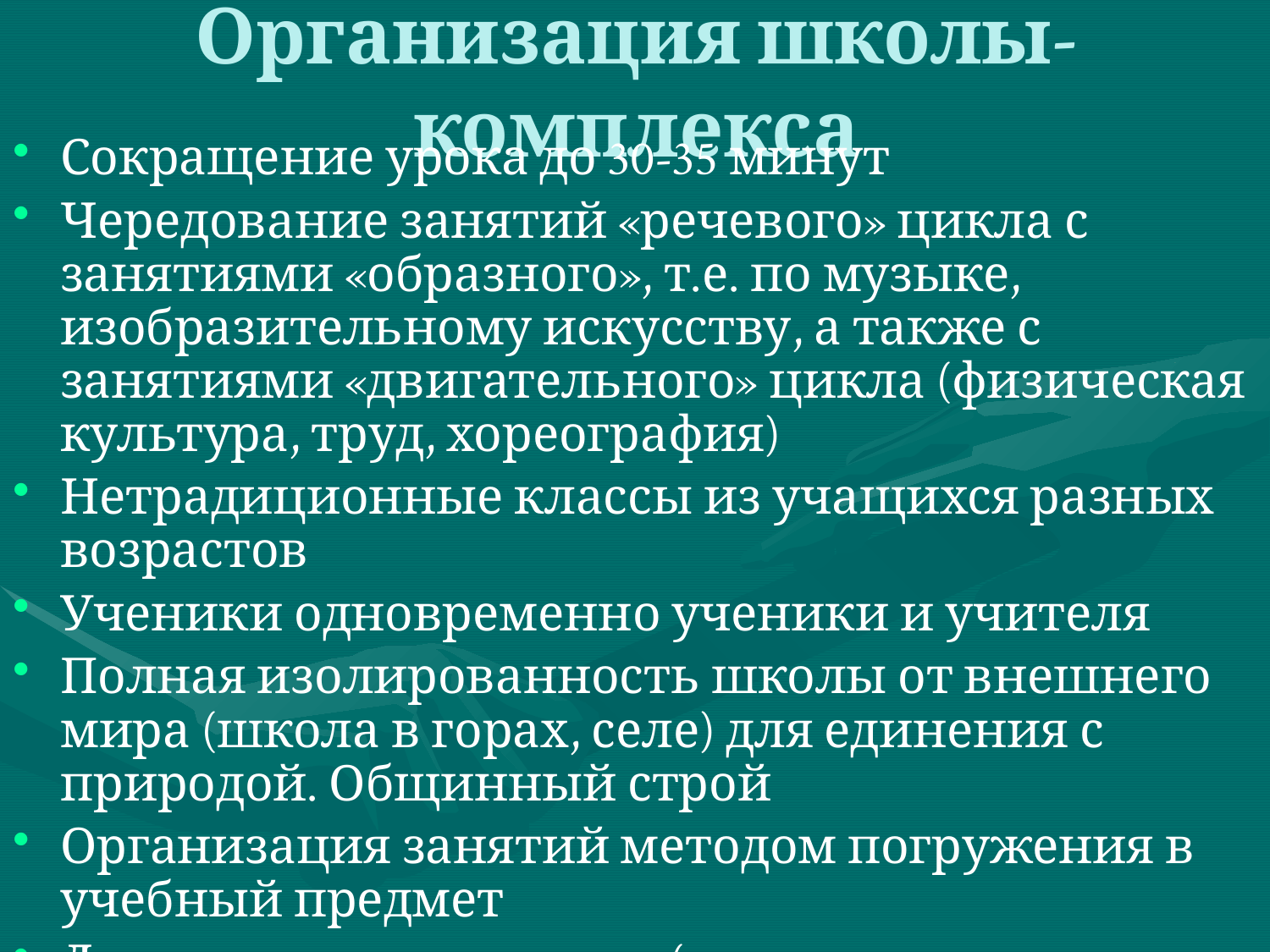

# Организация школы-комплекса
Сокращение урока до 30-35 минут
Чередование занятий «речевого» цикла с занятиями «образного», т.е. по музыке, изобразительному искусству, а также с занятиями «двигательного» цикла (физическая культура, труд, хореография)
Нетрадиционные классы из учащихся разных возрастов
Ученики одновременно ученики и учителя
Полная изолированность школы от внешнего мира (школа в горах, селе) для единения с природой. Общинный строй
Организация занятий методом погружения в учебный предмет
Домашнего задания нет (кроме худ. произведений по литературе)